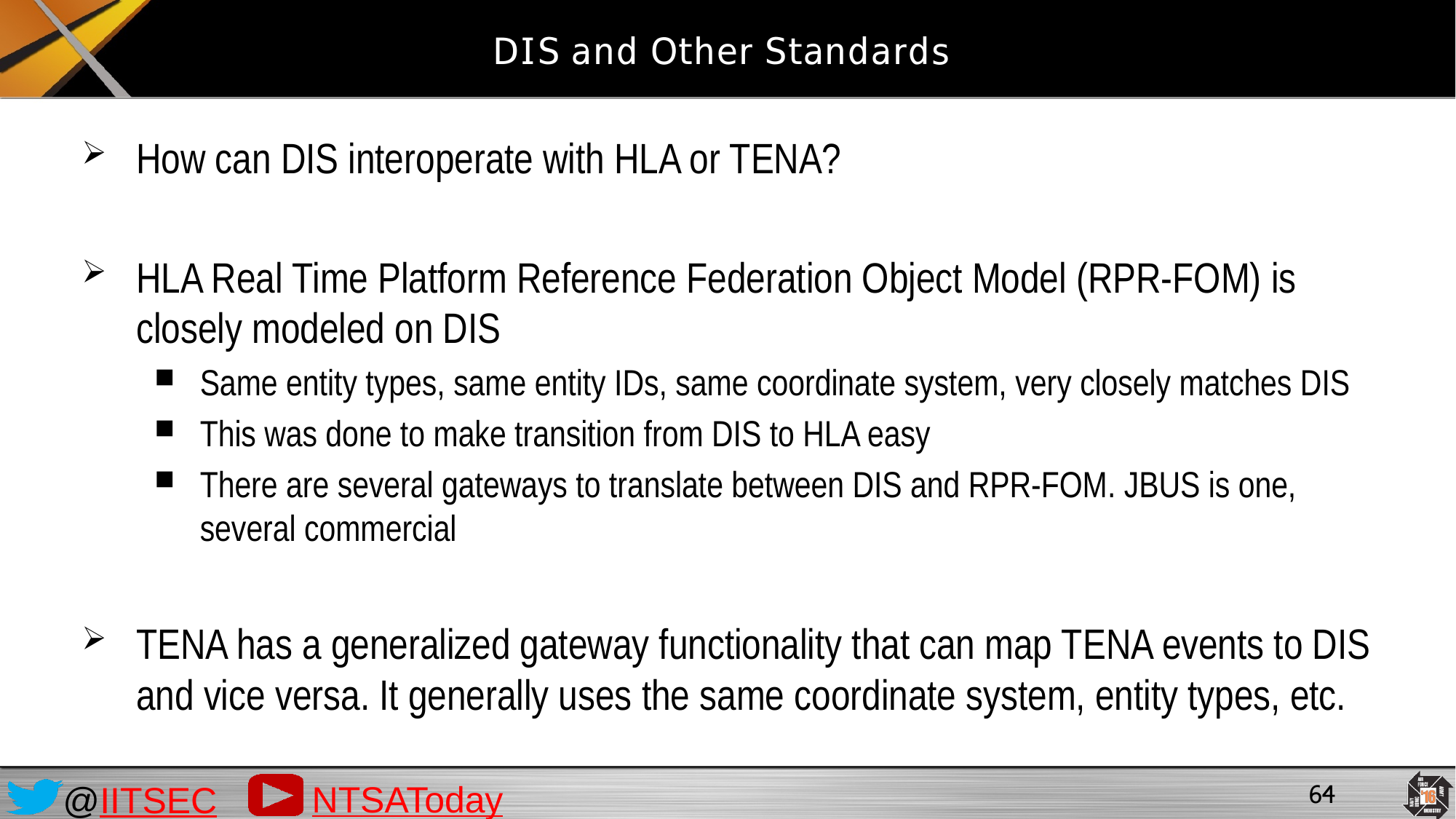

# DIS and Other Standards
How can DIS interoperate with HLA or TENA?

HLA Real Time Platform Reference Federation Object Model (RPR-FOM) is closely modeled on DIS
Same entity types, same entity IDs, same coordinate system, very closely matches DIS
This was done to make transition from DIS to HLA easy
There are several gateways to translate between DIS and RPR-FOM. JBUS is one, several commercial

TENA has a generalized gateway functionality that can map TENA events to DIS and vice versa. It generally uses the same coordinate system, entity types, etc.
64